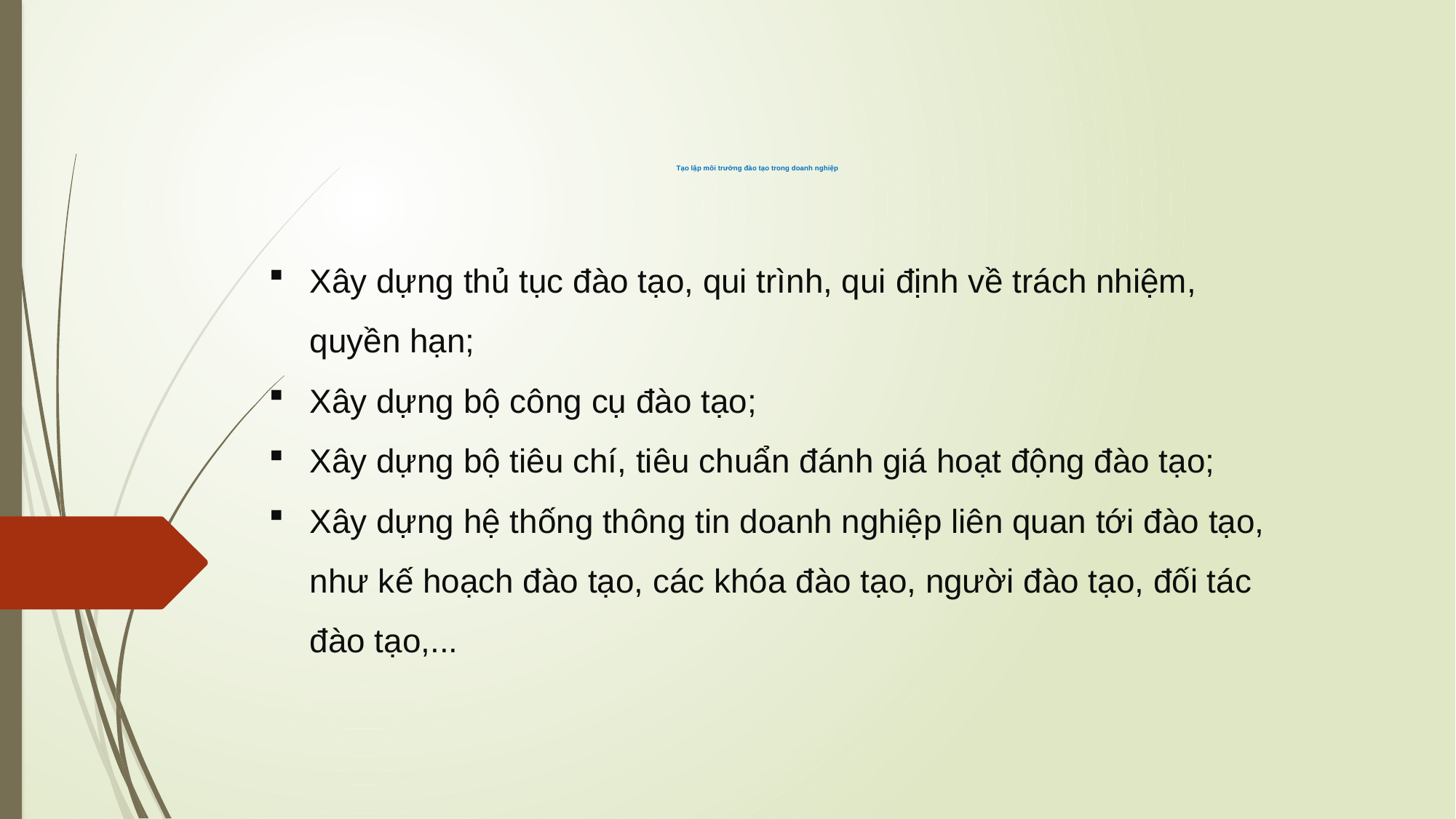

# Tạo lập môi trường đào tạo trong doanh nghiệp
Xây dựng thủ tục đào tạo, qui trình, qui định về trách nhiệm, quyền hạn;
Xây dựng bộ công cụ đào tạo;
Xây dựng bộ tiêu chí, tiêu chuẩn đánh giá hoạt động đào tạo;
Xây dựng hệ thống thông tin doanh nghiệp liên quan tới đào tạo, như kế hoạch đào tạo, các khóa đào tạo, người đào tạo, đối tác đào tạo,...